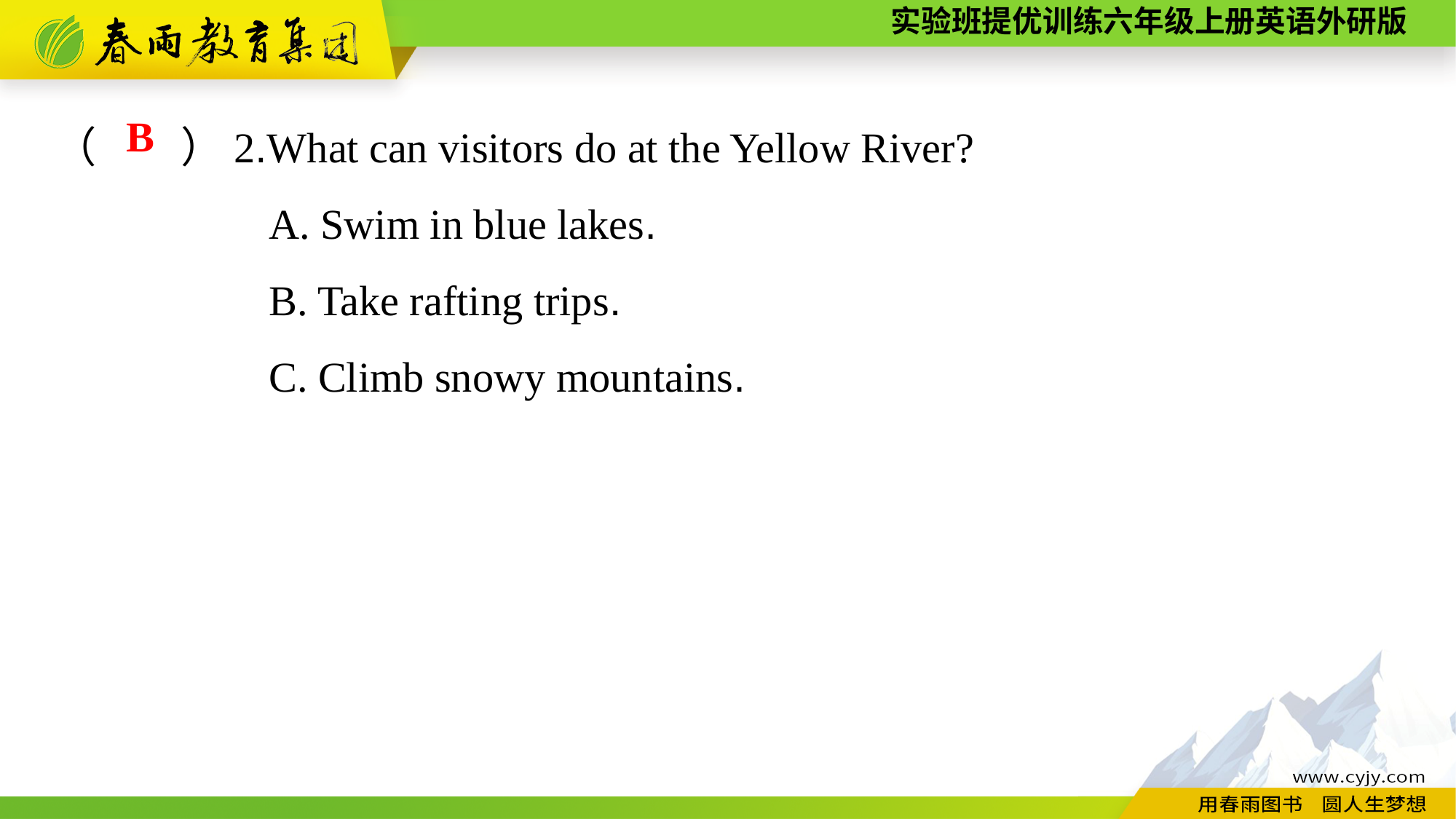

（　　）2.What can visitors do at the Yellow River?
A. Swim in blue lakes.
B. Take rafting trips.
C. Climb snowy mountains.
B